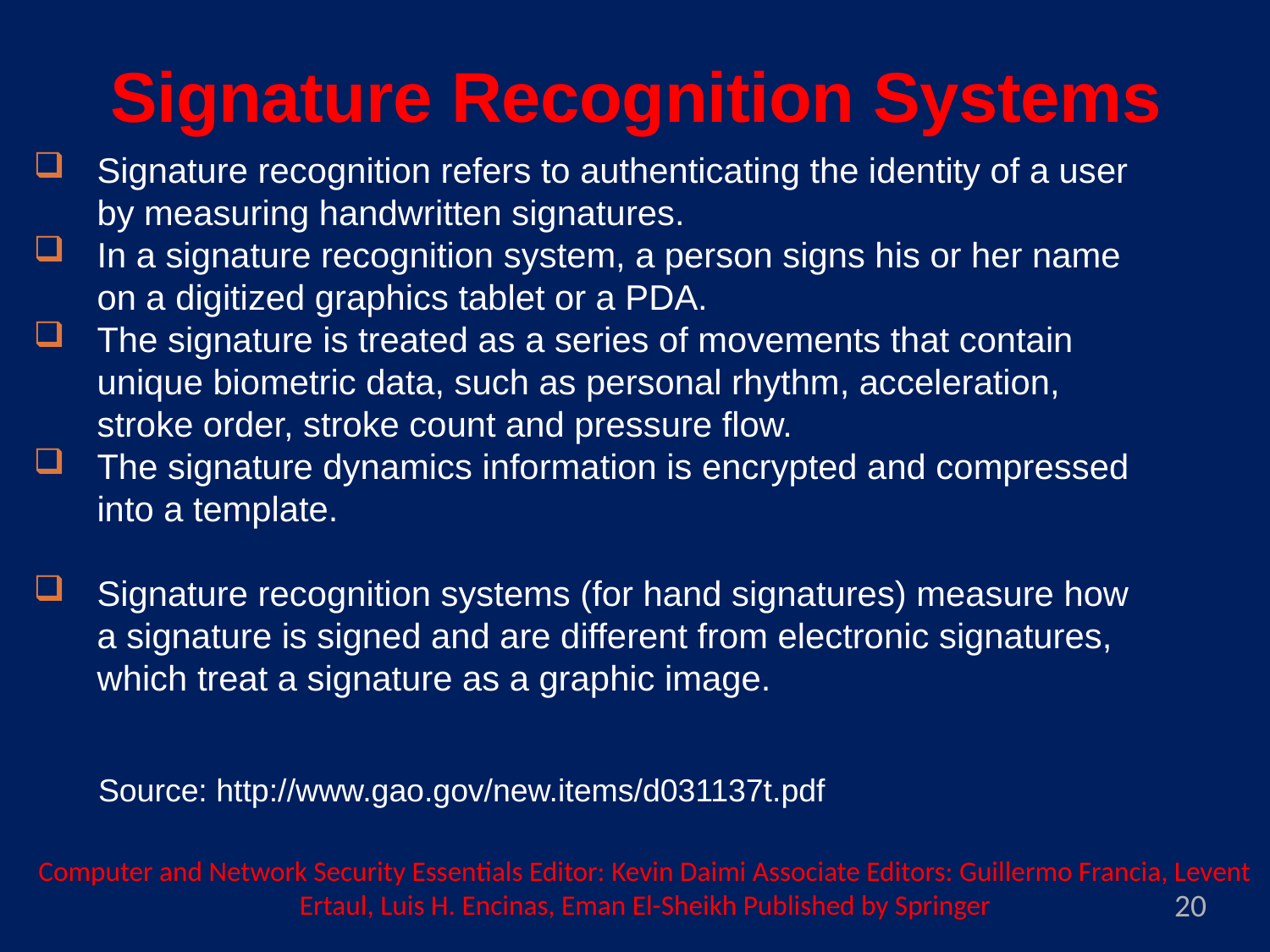

Signature Recognition Systems
Signature recognition refers to authenticating the identity of a user by measuring handwritten signatures.
In a signature recognition system, a person signs his or her name on a digitized graphics tablet or a PDA.
The signature is treated as a series of movements that contain unique biometric data, such as personal rhythm, acceleration, stroke order, stroke count and pressure flow.
The signature dynamics information is encrypted and compressed into a template.

Signature recognition systems (for hand signatures) measure how a signature is signed and are different from electronic signatures, which treat a signature as a graphic image.
Source: http://www.gao.gov/new.items/d031137t.pdf
Computer and Network Security Essentials Editor: Kevin Daimi Associate Editors: Guillermo Francia, Levent Ertaul, Luis H. Encinas, Eman El-Sheikh Published by Springer
20